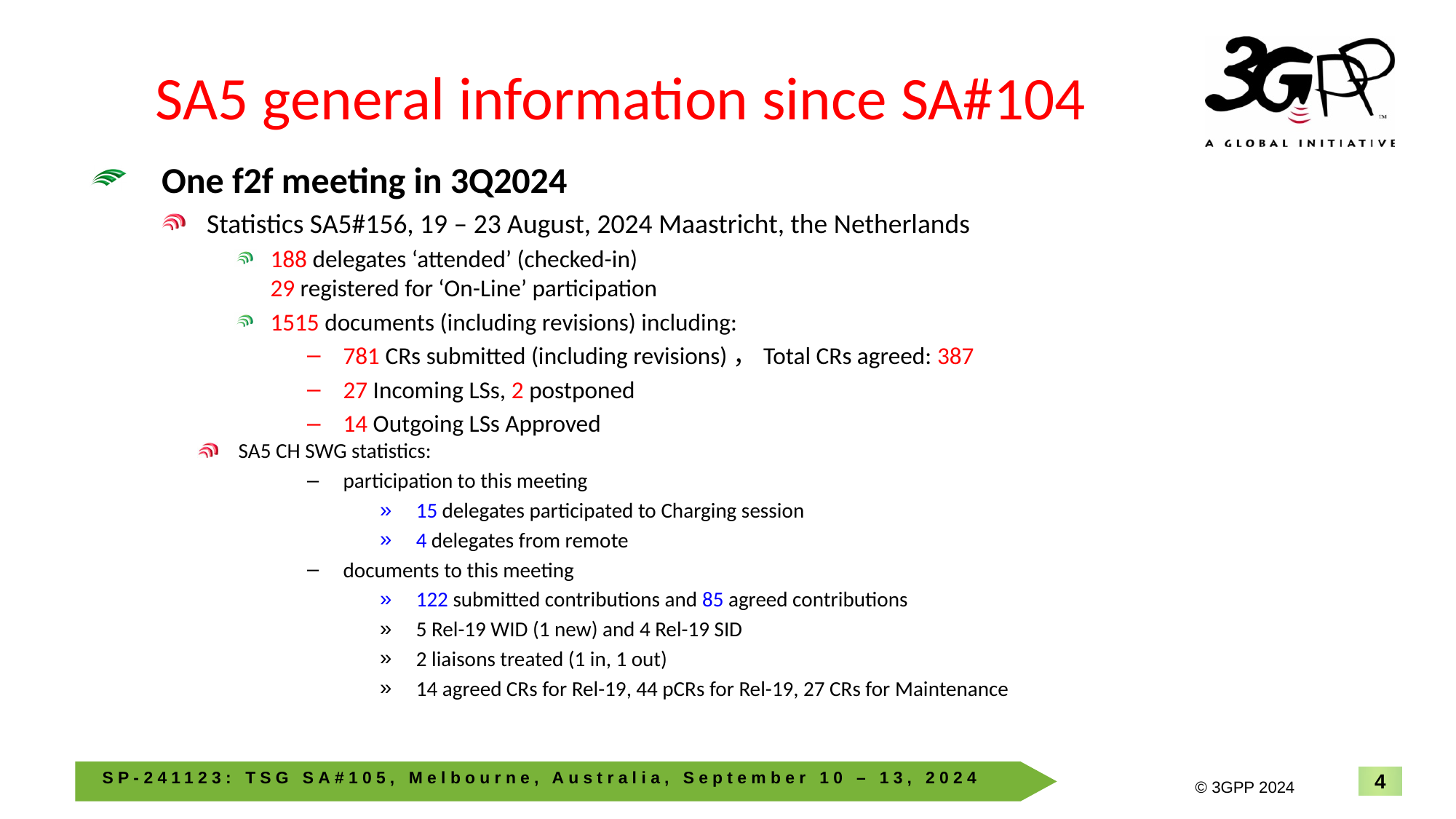

# SA5 general information since SA#104
One f2f meeting in 3Q2024
Statistics SA5#156, 19 – 23 August, 2024 Maastricht, the Netherlands
188 delegates ‘attended’ (checked-in)
29 registered for ‘On-Line’ participation
1515 documents (including revisions) including:
781 CRs submitted (including revisions)，Total CRs agreed: 387
27 Incoming LSs, 2 postponed
14 Outgoing LSs Approved
SA5 CH SWG statistics:
participation to this meeting
15 delegates participated to Charging session
4 delegates from remote
documents to this meeting
122 submitted contributions and 85 agreed contributions
5 Rel-19 WID (1 new) and 4 Rel-19 SID
2 liaisons treated (1 in, 1 out)
14 agreed CRs for Rel-19, 44 pCRs for Rel-19, 27 CRs for Maintenance